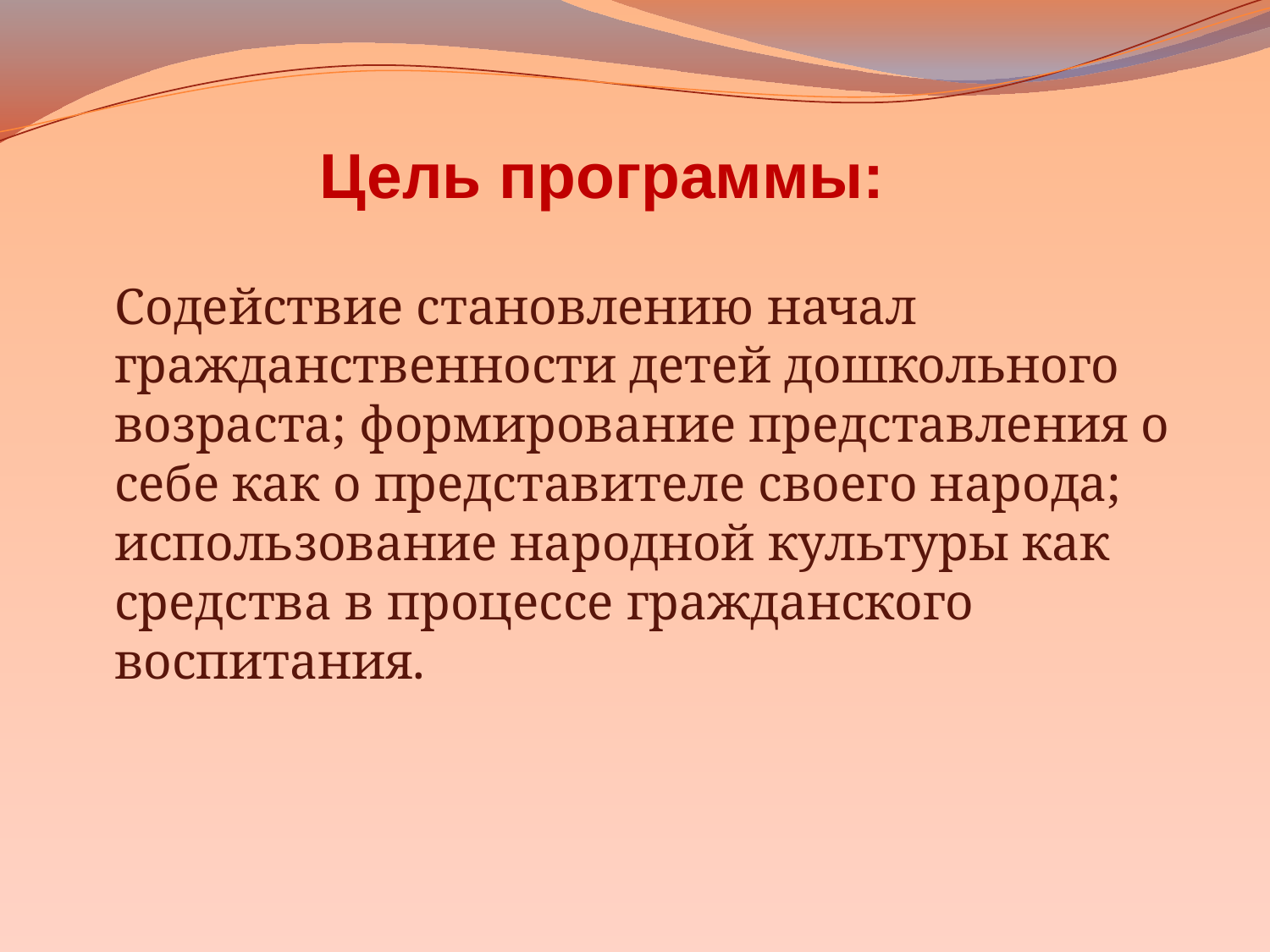

Цель программы:
   Содействие становлению начал гражданственности детей дошкольного возраста; формирование представления о себе как о представителе своего народа; использование народной культуры как средства в процессе гражданского воспитания.